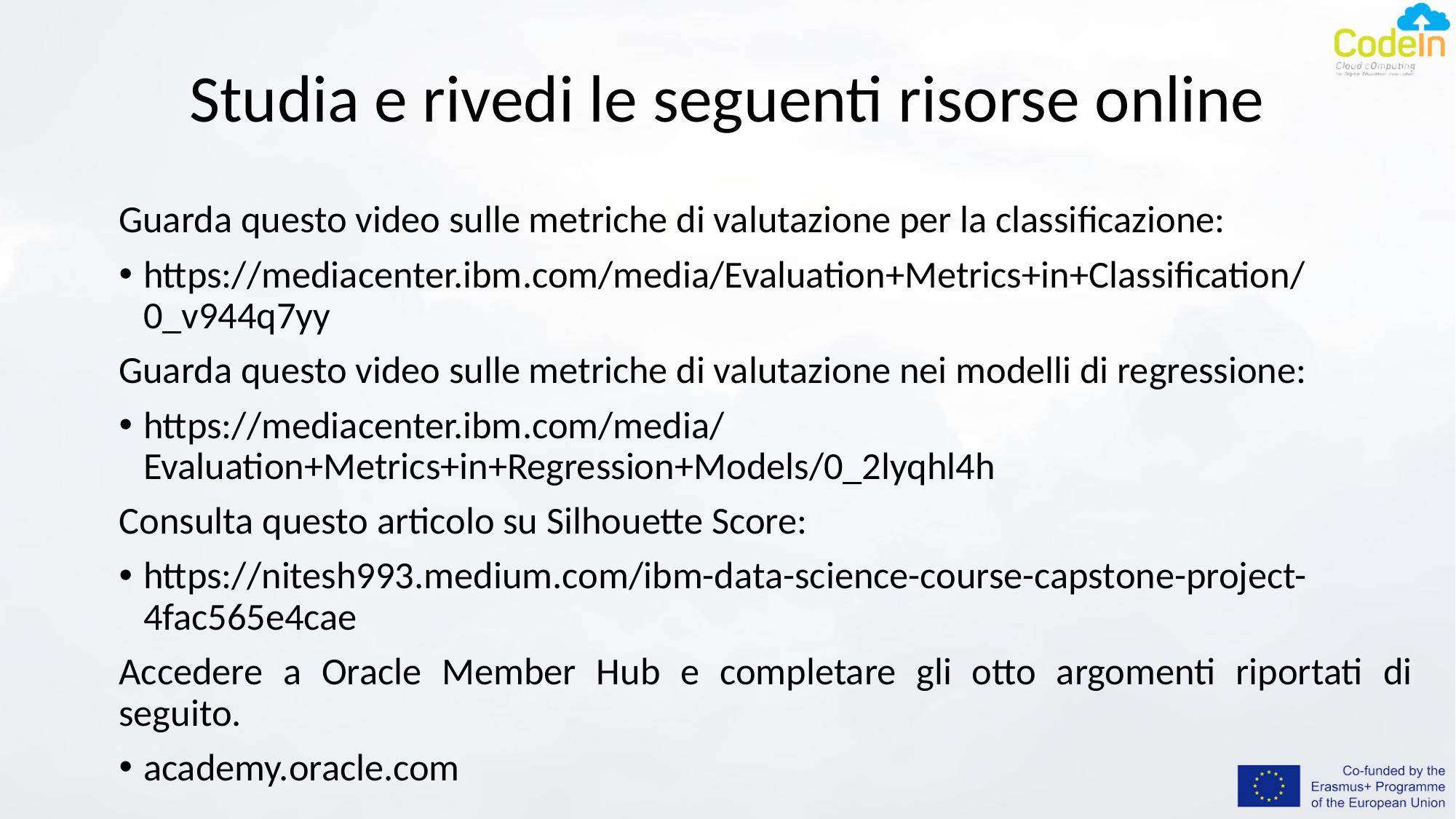

# Studia e rivedi le seguenti risorse online
Guarda questo video sulle metriche di valutazione per la classificazione:
https://mediacenter.ibm.com/media/Evaluation+Metrics+in+Classification/0_v944q7yy
Guarda questo video sulle metriche di valutazione nei modelli di regressione:
https://mediacenter.ibm.com/media/Evaluation+Metrics+in+Regression+Models/0_2lyqhl4h
Consulta questo articolo su Silhouette Score:
https://nitesh993.medium.com/ibm-data-science-course-capstone-project-4fac565e4cae
Accedere a Oracle Member Hub e completare gli otto argomenti riportati di seguito.
academy.oracle.com